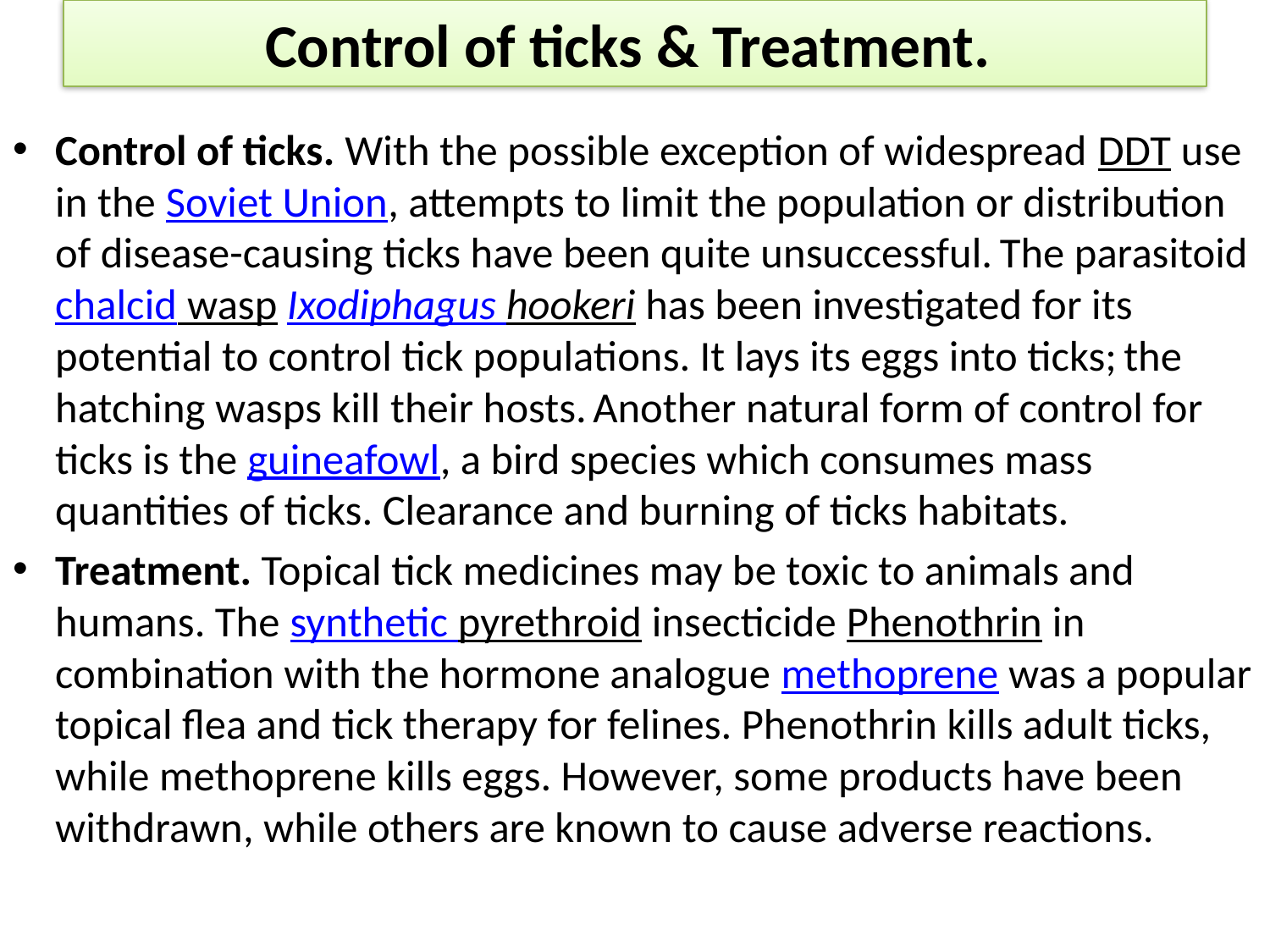

# Control of ticks & Treatment.
Control of ticks. With the possible exception of widespread DDT use in the Soviet Union, attempts to limit the population or distribution of disease-causing ticks have been quite unsuccessful. The parasitoid chalcid wasp Ixodiphagus hookeri has been investigated for its potential to control tick populations. It lays its eggs into ticks; the hatching wasps kill their hosts. Another natural form of control for ticks is the guineafowl, a bird species which consumes mass quantities of ticks. Clearance and burning of ticks habitats.
Treatment. Topical tick medicines may be toxic to animals and humans. The synthetic pyrethroid insecticide Phenothrin in combination with the hormone analogue methoprene was a popular topical flea and tick therapy for felines. Phenothrin kills adult ticks, while methoprene kills eggs. However, some products have been withdrawn, while others are known to cause adverse reactions.